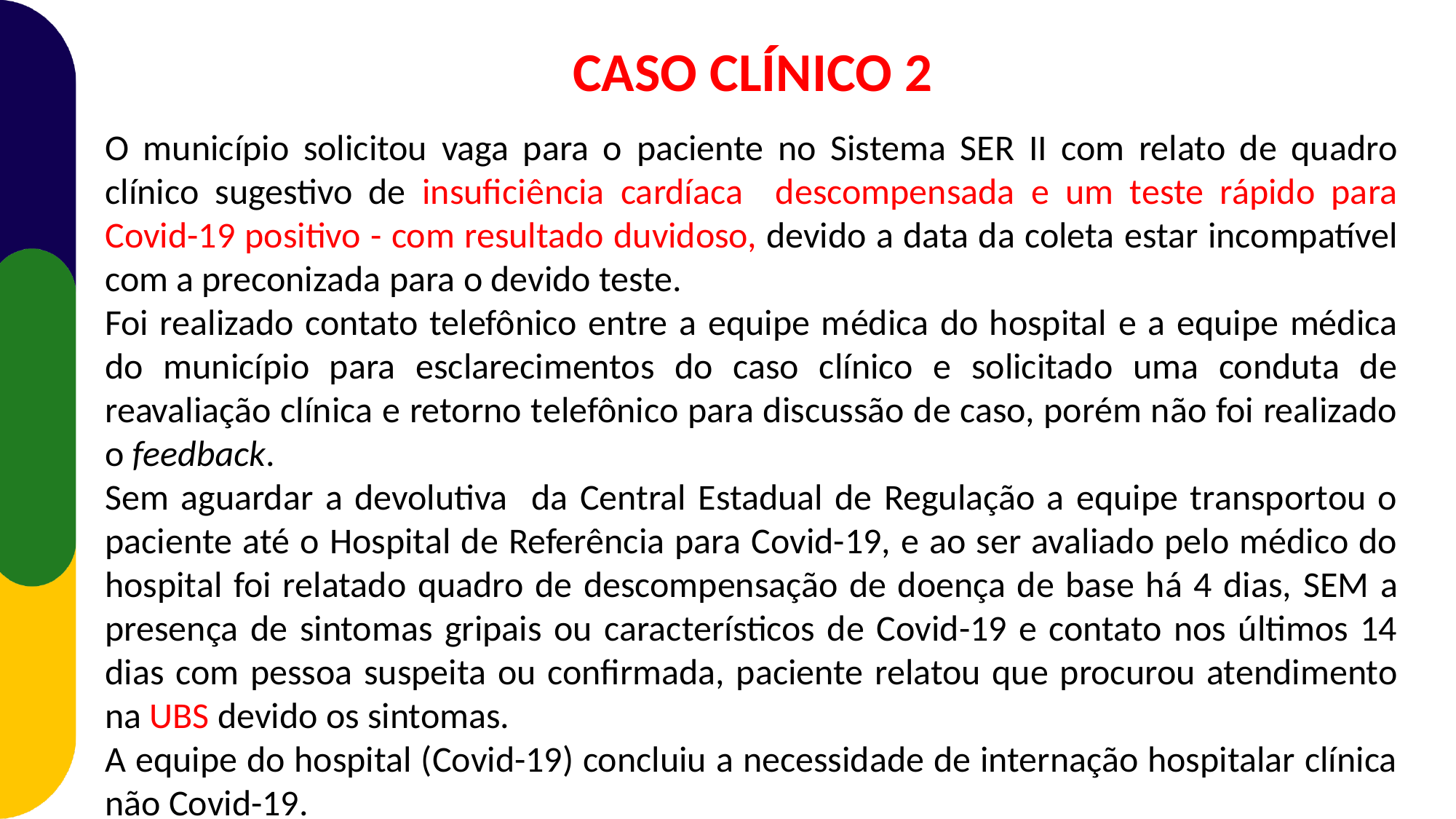

CASO CLÍNICO 2
O município solicitou vaga para o paciente no Sistema SER II com relato de quadro clínico sugestivo de insuficiência cardíaca  descompensada e um teste rápido para Covid-19 positivo - com resultado duvidoso, devido a data da coleta estar incompatível com a preconizada para o devido teste.
Foi realizado contato telefônico entre a equipe médica do hospital e a equipe médica do município para esclarecimentos do caso clínico e solicitado uma conduta de reavaliação clínica e retorno telefônico para discussão de caso, porém não foi realizado o feedback.
Sem aguardar a devolutiva  da Central Estadual de Regulação a equipe transportou o paciente até o Hospital de Referência para Covid-19, e ao ser avaliado pelo médico do hospital foi relatado quadro de descompensação de doença de base há 4 dias, SEM a presença de sintomas gripais ou característicos de Covid-19 e contato nos últimos 14 dias com pessoa suspeita ou confirmada, paciente relatou que procurou atendimento na UBS devido os sintomas.
A equipe do hospital (Covid-19) concluiu a necessidade de internação hospitalar clínica não Covid-19.